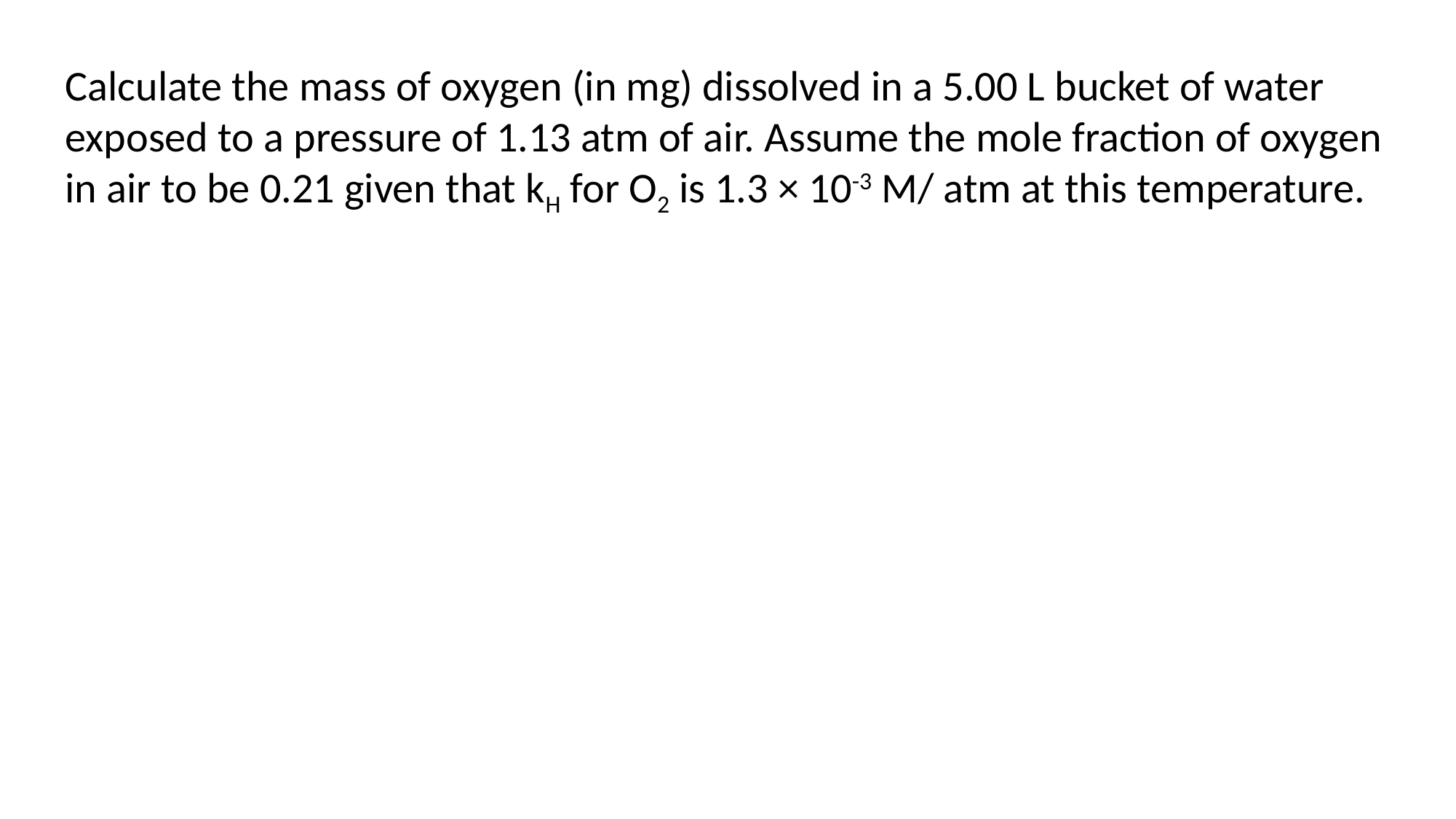

Calculate the mass of oxygen (in mg) dissolved in a 5.00 L bucket of water exposed to a pressure of 1.13 atm of air. Assume the mole fraction of oxygen in air to be 0.21 given that kH for O2 is 1.3 × 10-3 M/ atm at this temperature.